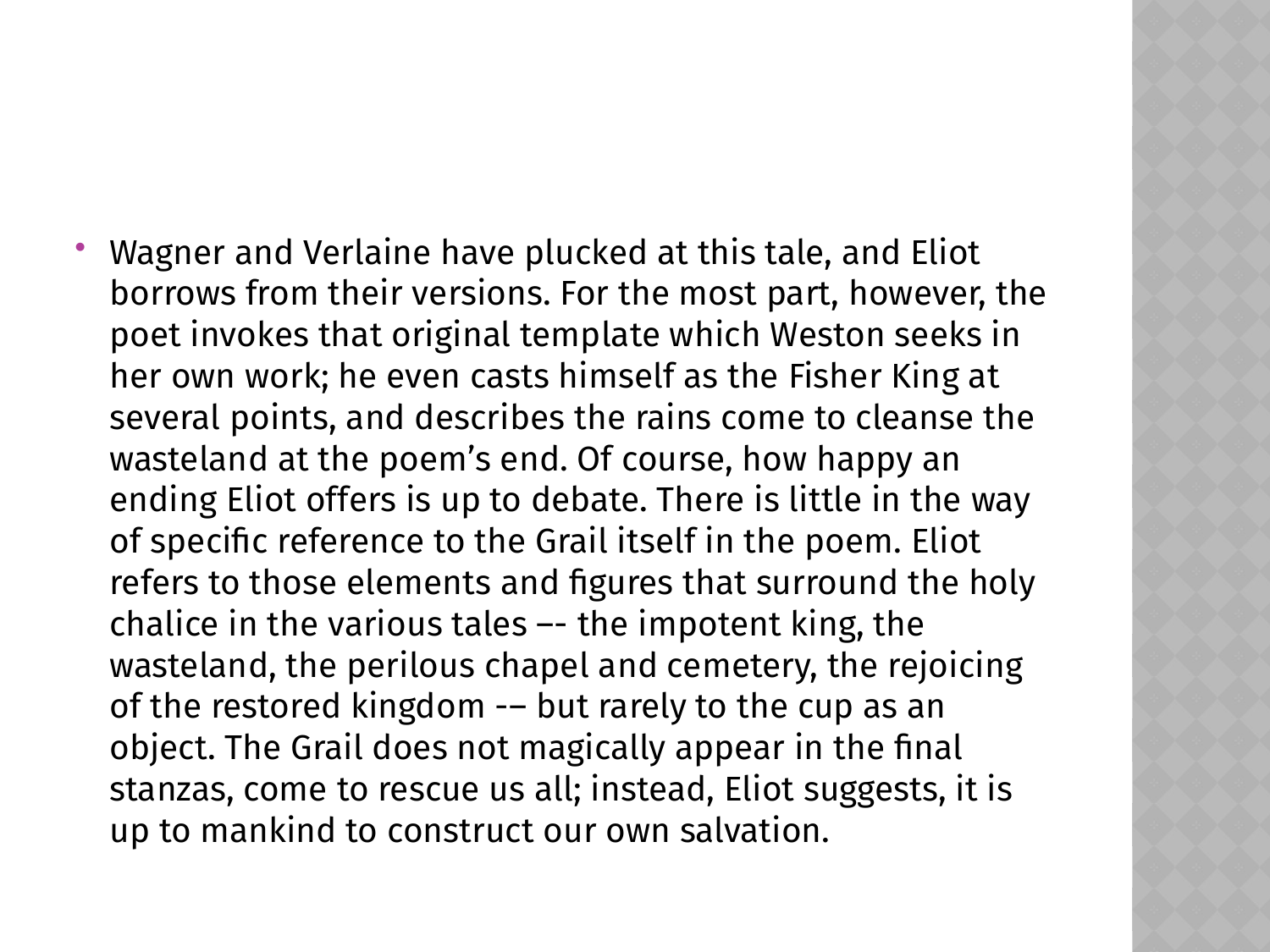

#
Wagner and Verlaine have plucked at this tale, and Eliot borrows from their versions. For the most part, however, the poet invokes that original template which Weston seeks in her own work; he even casts himself as the Fisher King at several points, and describes the rains come to cleanse the wasteland at the poem’s end. Of course, how happy an ending Eliot offers is up to debate. There is little in the way of specific reference to the Grail itself in the poem. Eliot refers to those elements and figures that surround the holy chalice in the various tales –- the impotent king, the wasteland, the perilous chapel and cemetery, the rejoicing of the restored kingdom -– but rarely to the cup as an object. The Grail does not magically appear in the final stanzas, come to rescue us all; instead, Eliot suggests, it is up to mankind to construct our own salvation.